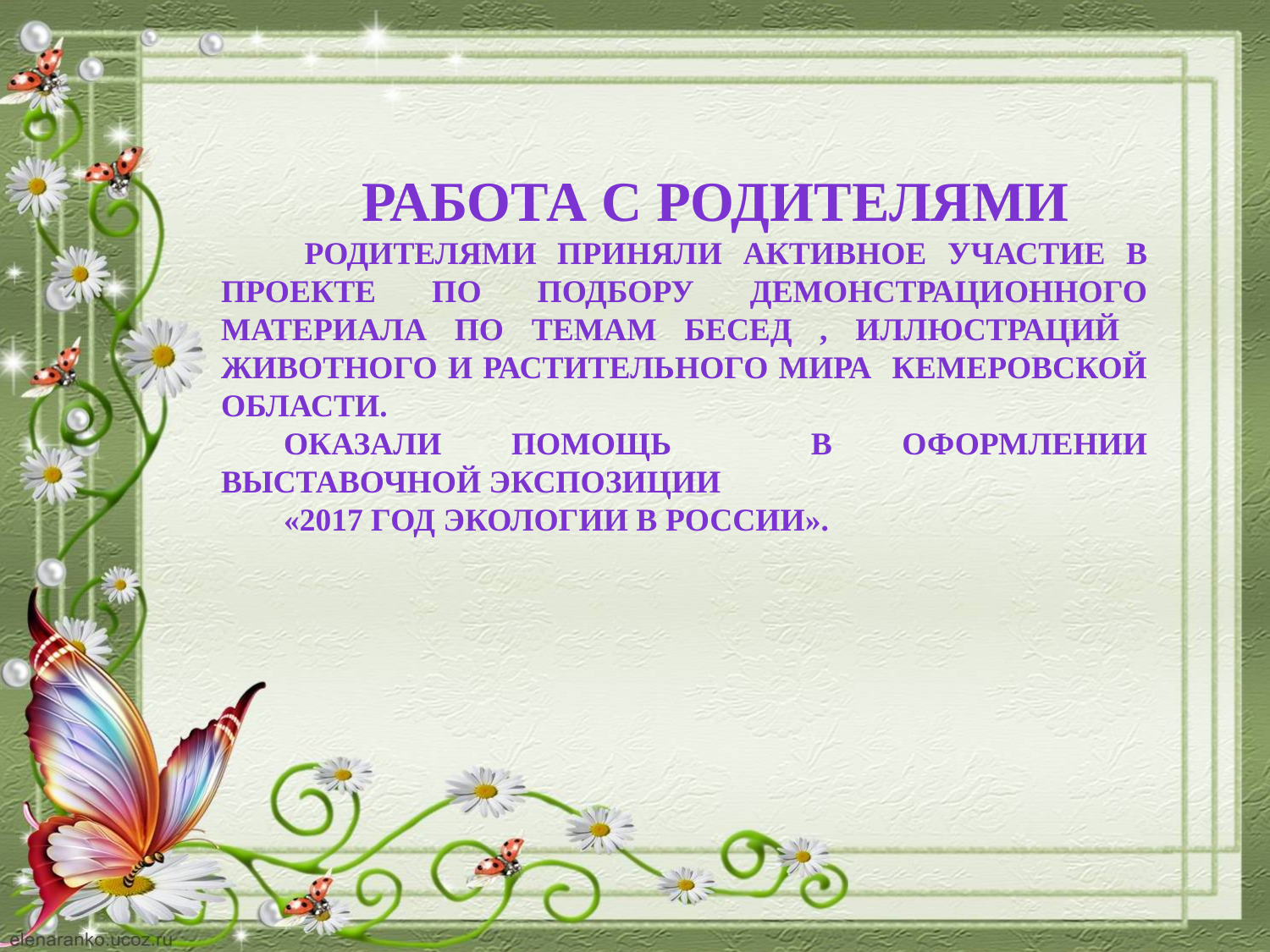

Работа с родителями
 Родителями приняли активное участие в проекте по подбору демонстрационного материала по темам бесед , иллюстраций  животного и растительного мира  Кемеровской области.
Оказали помощь  в оформлении выставочной экспозиции
«2017 год экологии в России».